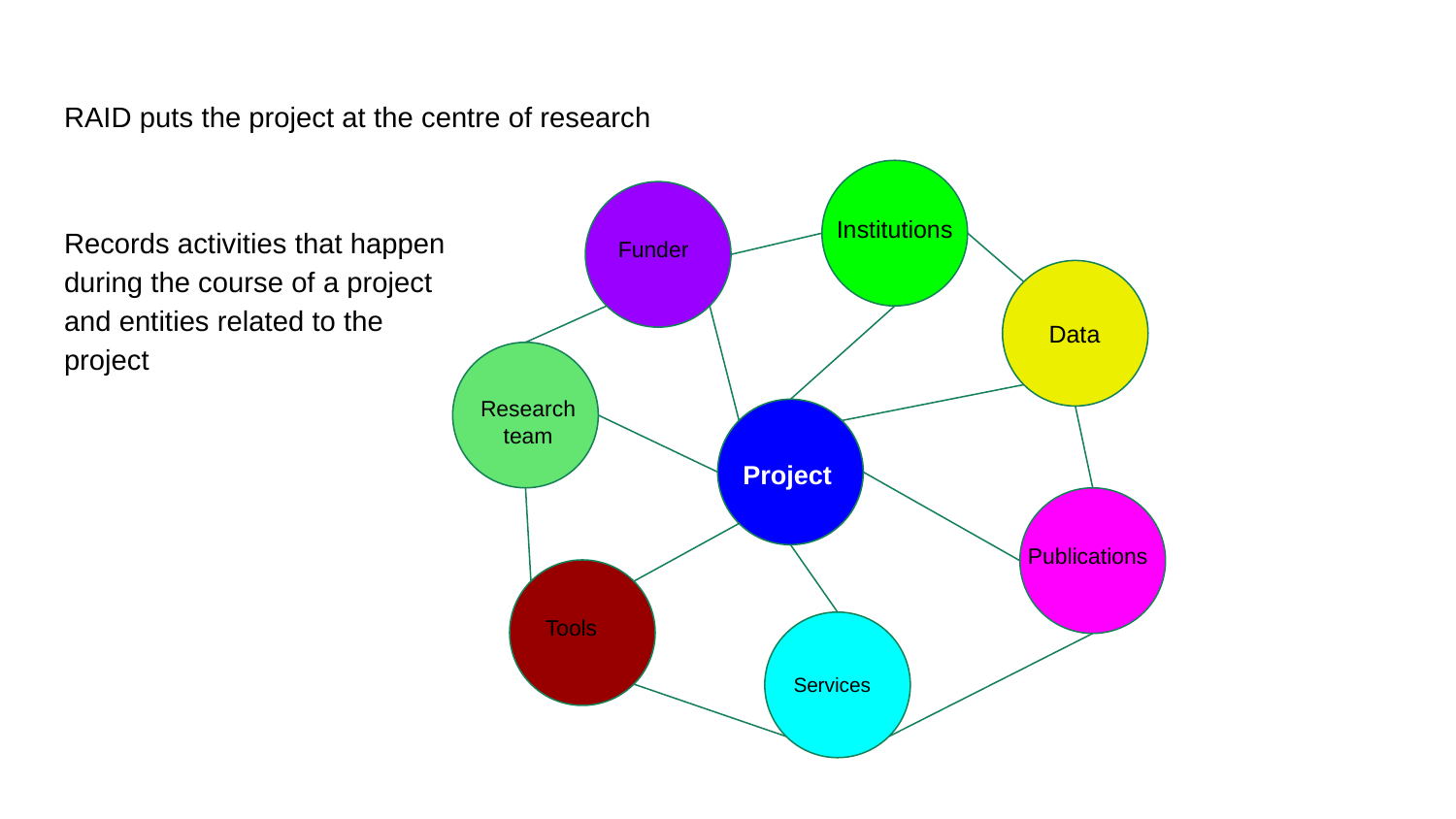

# RAID puts the project at the centre of research

Institutions
Records activities that happen during the course of a project and entities related to the project

Funder

Data

Research team

Project

Publications

Tools

Services